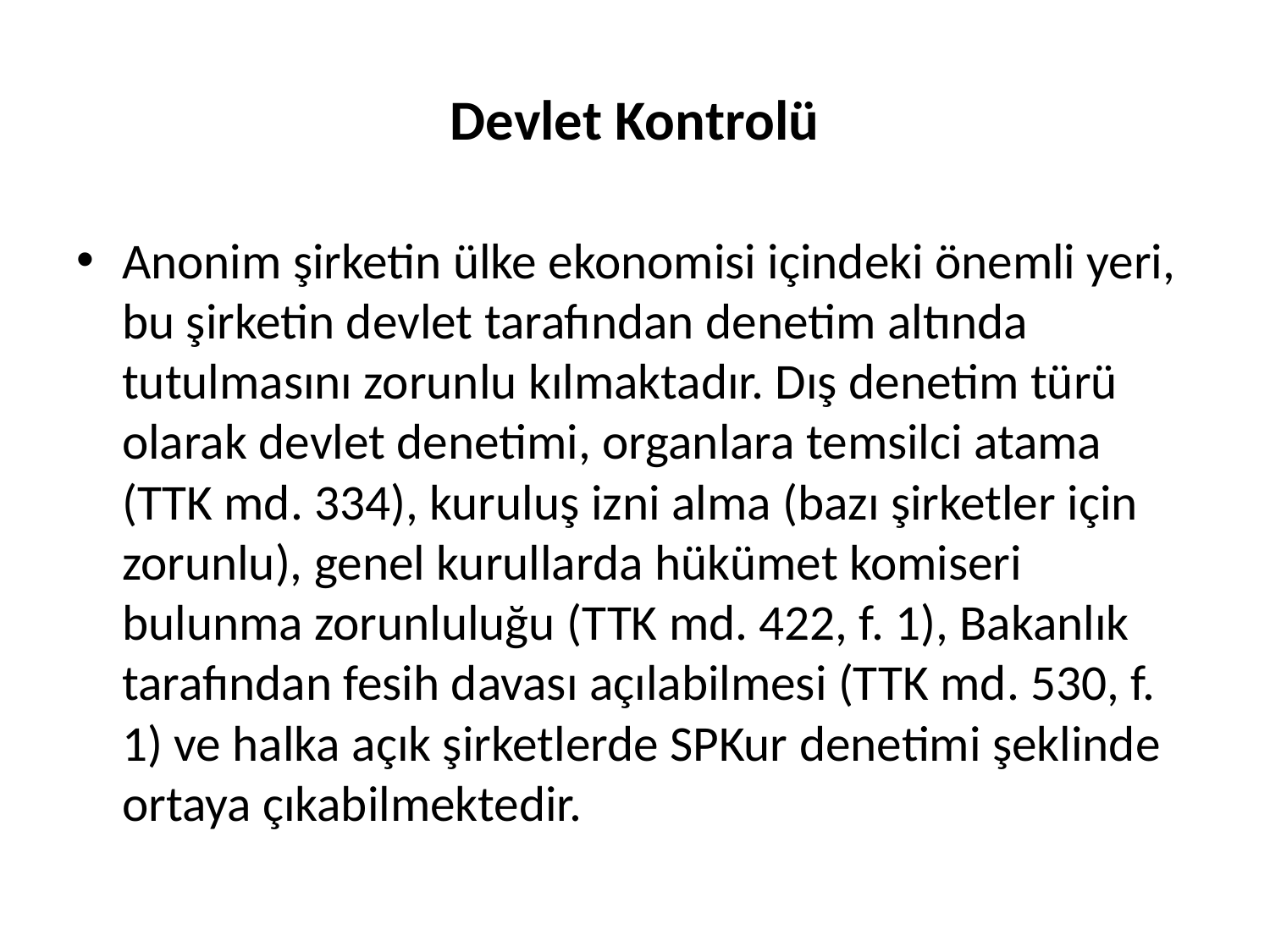

# Devlet Kontrolü
Anonim şirketin ülke ekonomisi içindeki önemli yeri, bu şirketin devlet tarafından denetim altında tutulmasını zorunlu kılmaktadır. Dış denetim türü olarak devlet denetimi, organlara temsilci atama (TTK md. 334), kuruluş izni alma (bazı şirketler için zorunlu), genel kurullarda hükümet komiseri bulunma zorunluluğu (TTK md. 422, f. 1), Bakanlık tarafından fesih davası açılabilmesi (TTK md. 530, f. 1) ve halka açık şirketlerde SPKur denetimi şeklinde ortaya çıkabilmektedir.